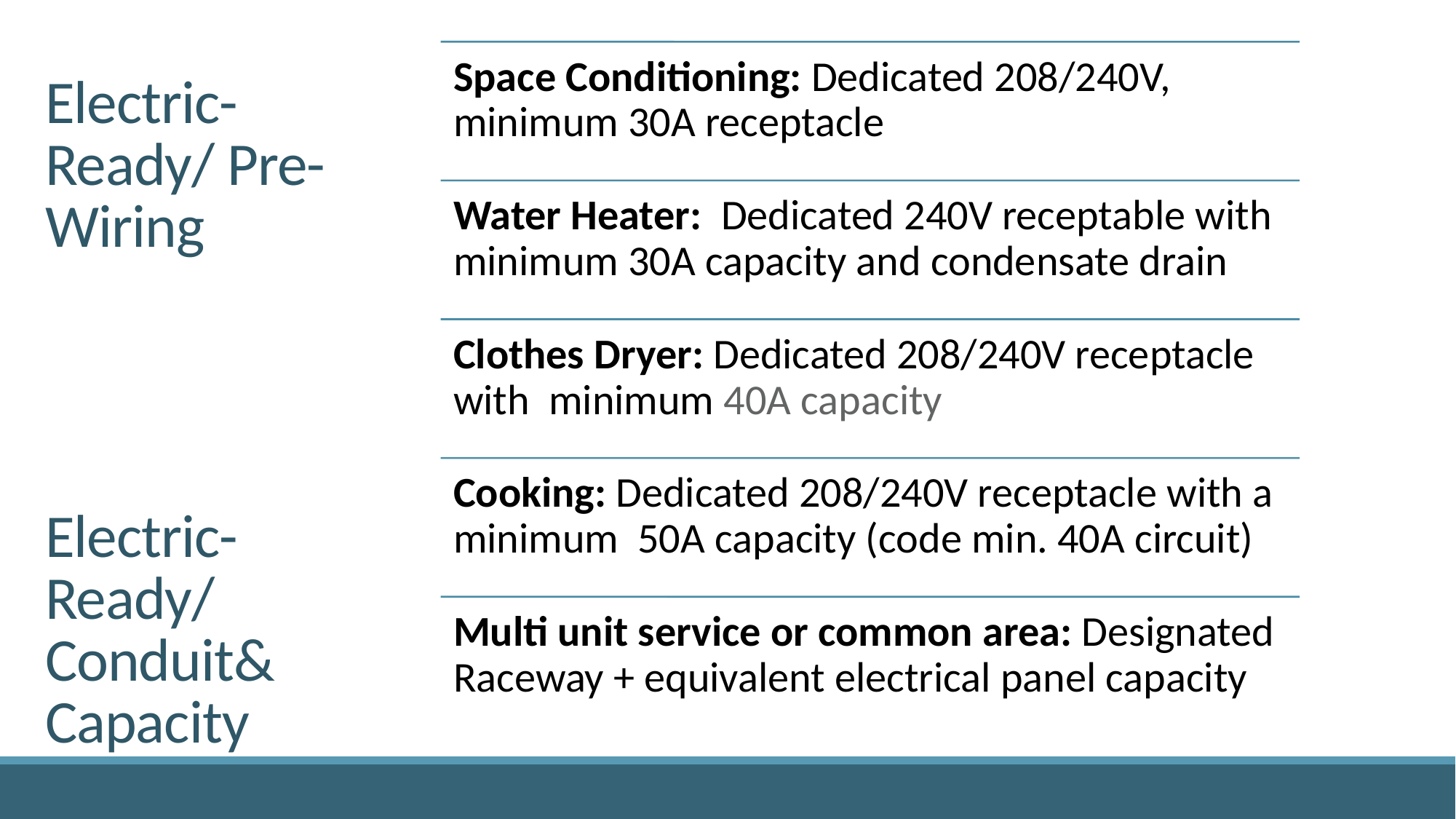

Space Conditioning: Dedicated 208/240V, minimum 30A receptacle
Water Heater:  Dedicated 240V receptable with minimum 30A capacity and condensate drain
Clothes Dryer: Dedicated 208/240V receptacle with  minimum 40A capacity
Cooking: Dedicated 208/240V receptacle with a minimum  50A capacity (code min. 40A circuit)
Multi unit service or common area: Designated Raceway + equivalent electrical panel capacity
# Electric- Ready/ Pre-Wiring Electric- Ready/ Conduit& Capacity